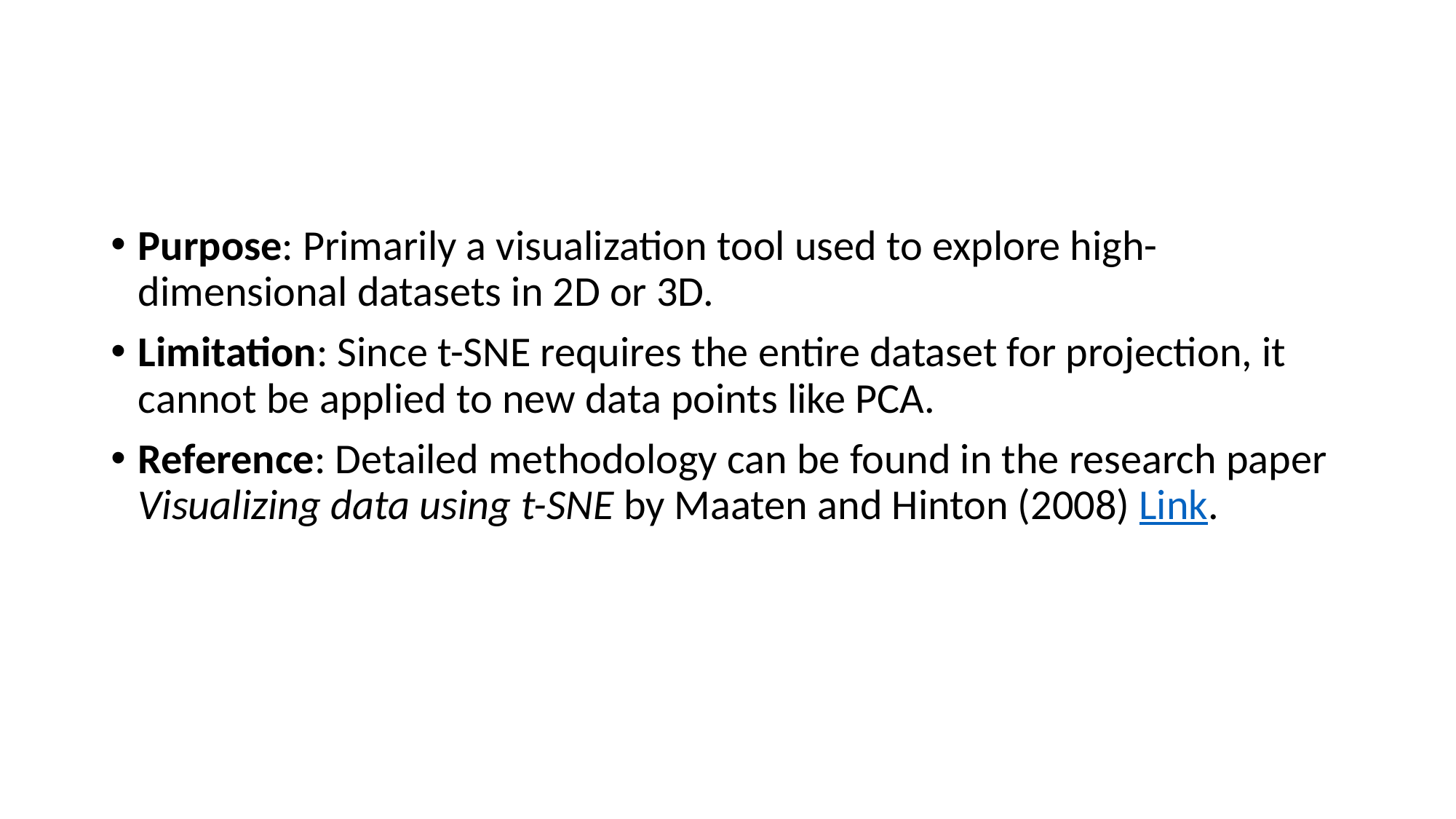

#
Purpose: Primarily a visualization tool used to explore high-dimensional datasets in 2D or 3D.
Limitation: Since t-SNE requires the entire dataset for projection, it cannot be applied to new data points like PCA.
Reference: Detailed methodology can be found in the research paper Visualizing data using t-SNE by Maaten and Hinton (2008) Link.